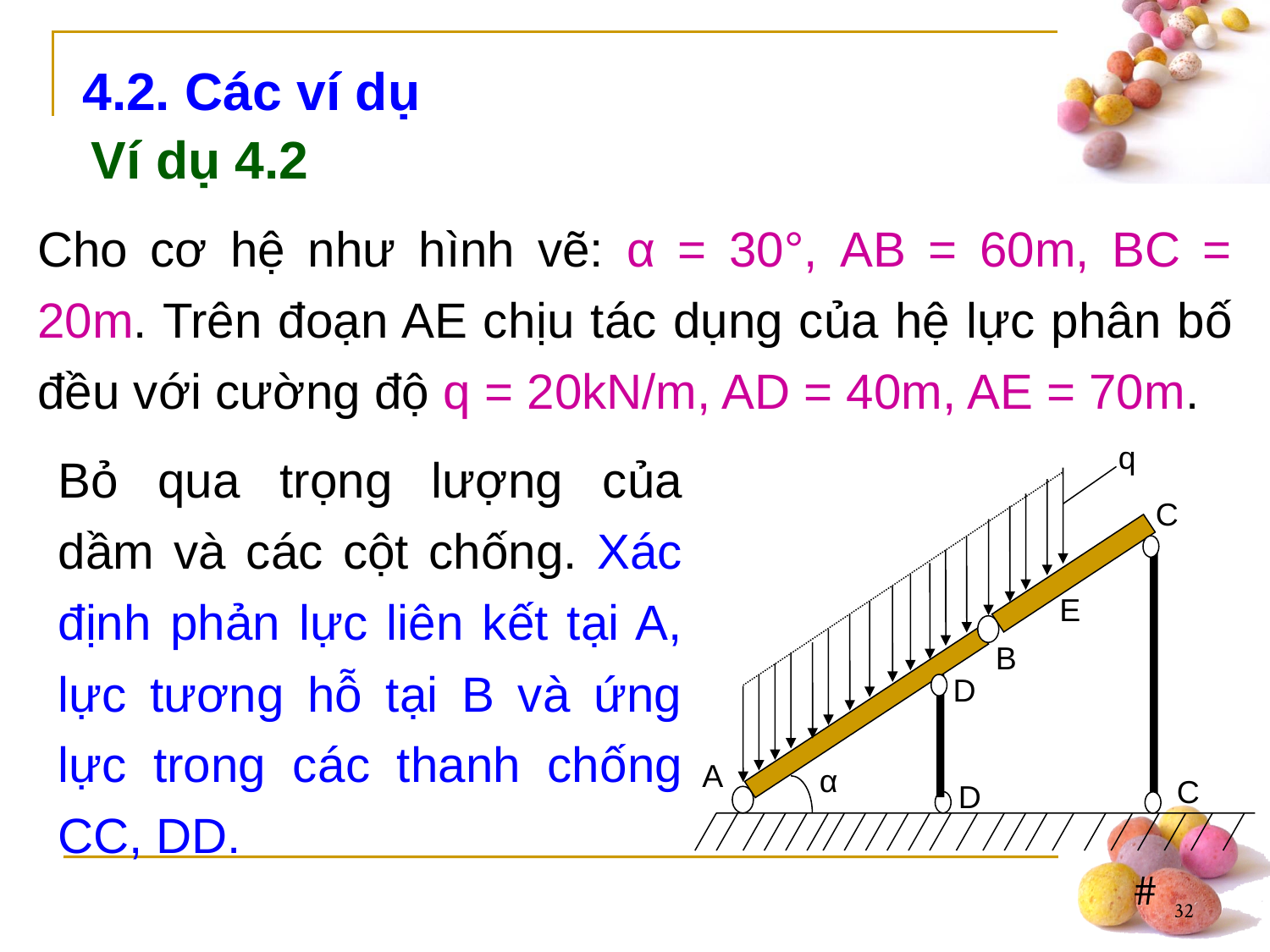

4.2. Các ví dụ
Ví dụ 4.2
Cho cơ hệ như hình vẽ: α = 30°, AB = 60m, BC = 20m. Trên đoạn AE chịu tác dụng của hệ lực phân bố đều với cường độ q = 20kN/m, AD = 40m, AE = 70m.
Bỏ qua trọng lượng của dầm và các cột chống. Xác định phản lực liên kết tại A, lực tương hỗ tại B và ứng lực trong các thanh chống CC, DD.
q

C
E
B
D
A
α
C
D
32